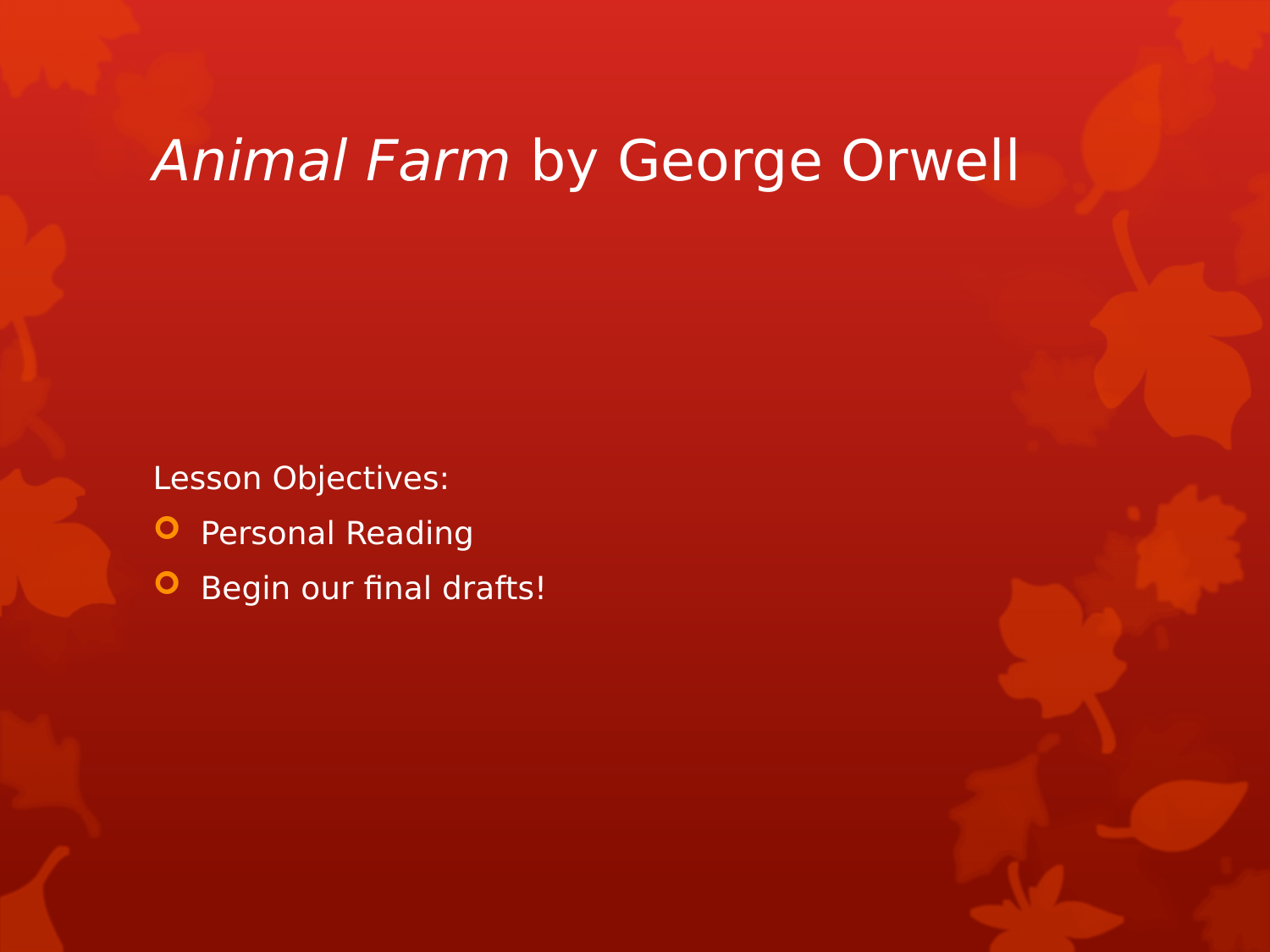

# Animal Farm by George Orwell
Lesson Objectives:
Personal Reading
Begin our final drafts!